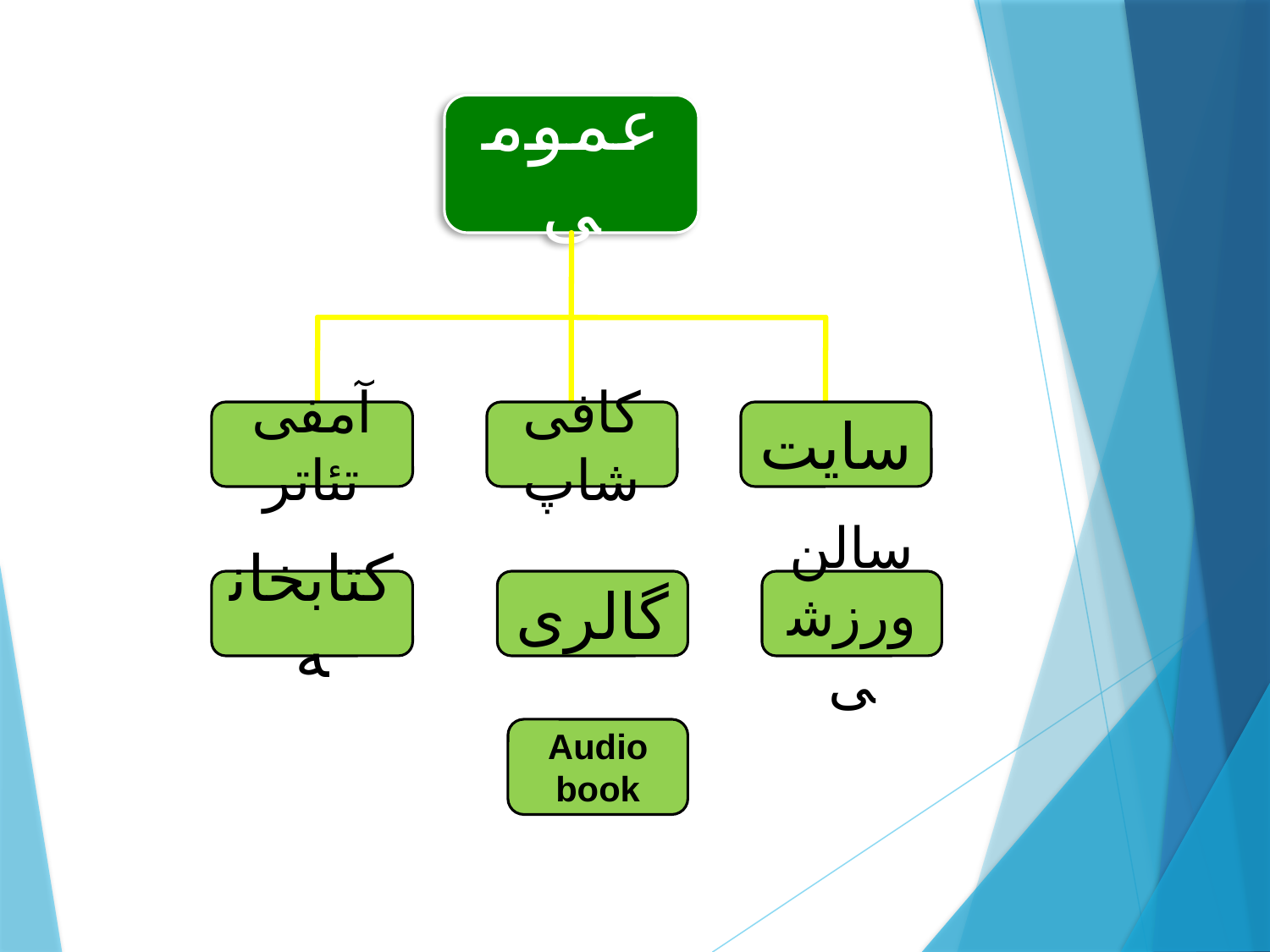

عمومی
آمفی تئاتر
کافی شاپ
سایت
کتابخانه
گالری
سالن ورزشی
Audio book